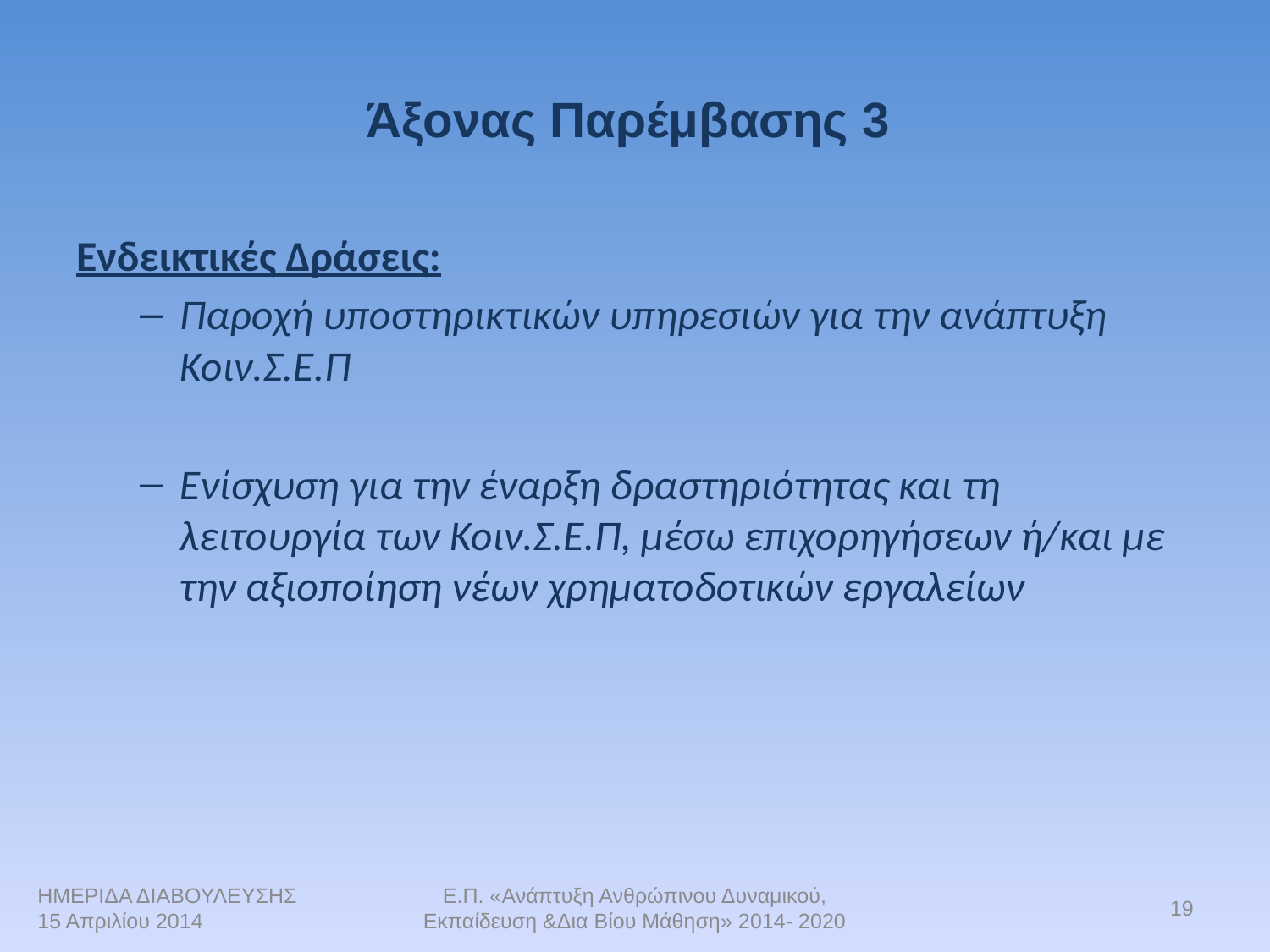

# Άξονας Παρέμβασης 3
Ενδεικτικές Δράσεις:
Παροχή υποστηρικτικών υπηρεσιών για την ανάπτυξη Κοιν.Σ.Ε.Π

Ενίσχυση για την έναρξη δραστηριότητας και τη λειτουργία των Κοιν.Σ.Ε.Π, μέσω επιχορηγήσεων ή/και με την αξιοποίηση νέων χρηματοδοτικών εργαλείων

ΗΜΕΡΙΔΑ ΔΙΑΒΟΥΛΕΥΣΗΣ
15 Απριλίου 2014
Ε.Π. «Ανάπτυξη Ανθρώπινου Δυναμικού, Εκπαίδευση &Δια Βίου Μάθηση» 2014- 2020
19